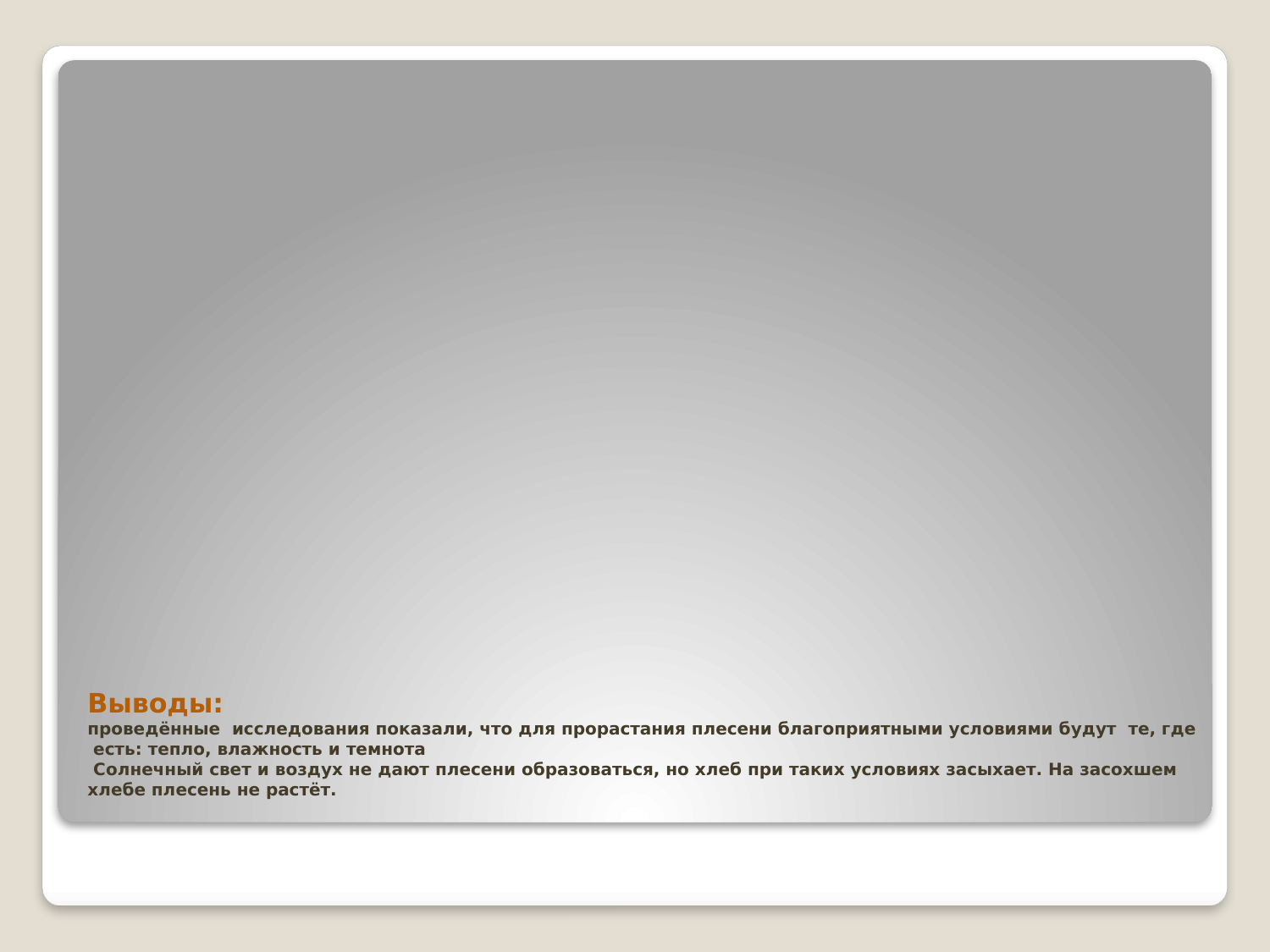

# Выводы: проведённые  исследования показали, что для прорастания плесени благоприятными условиями будут  те, где  есть: тепло, влажность и темнота Солнечный свет и воздух не дают плесени образоваться, но хлеб при таких условиях засыхает. На засохшем хлебе плесень не растёт.